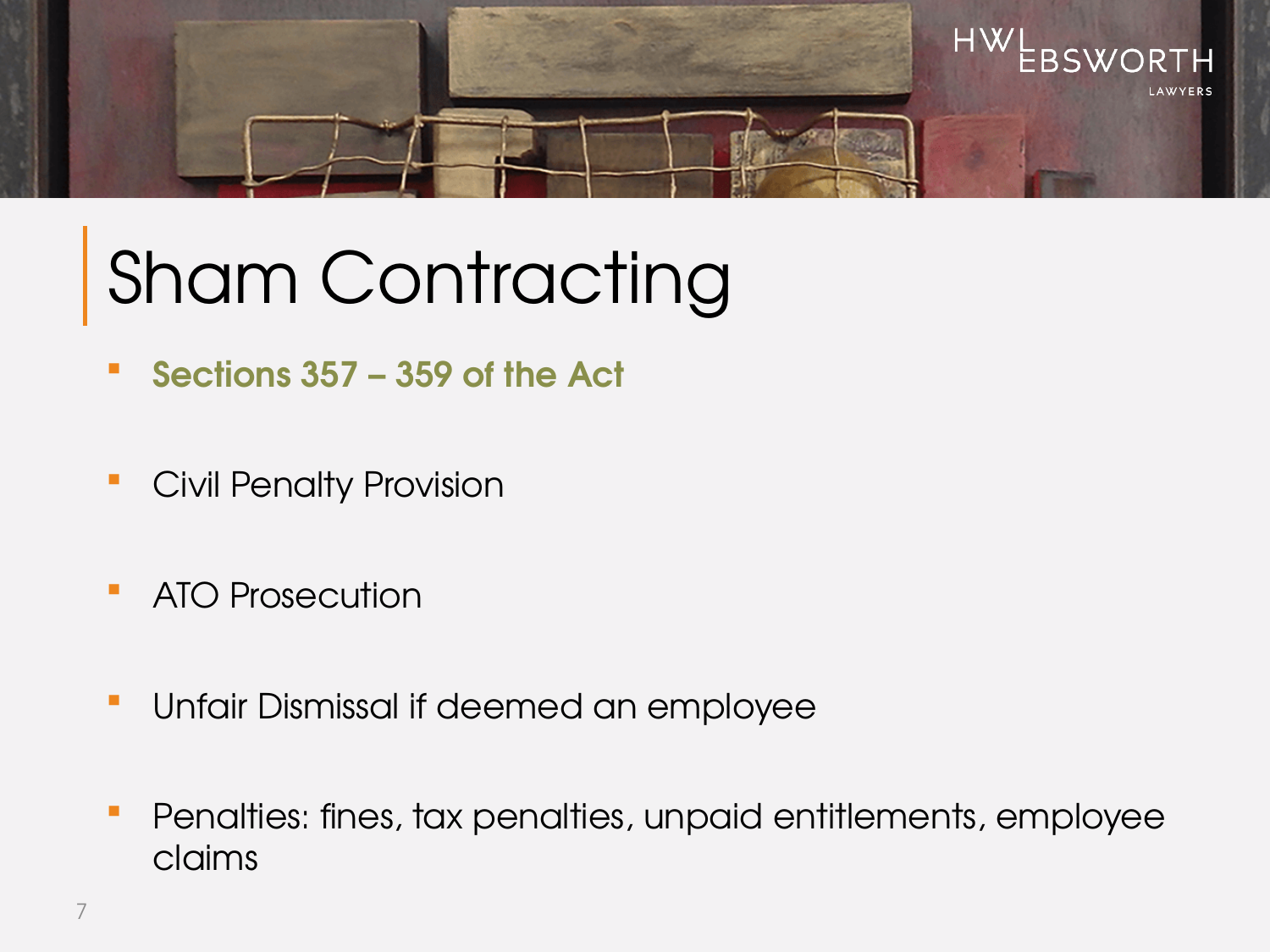

# Sham Contracting
Sections 357 – 359 of the Act

Civil Penalty Provision

ATO Prosecution

Unfair Dismissal if deemed an employee

Penalties: fines, tax penalties, unpaid entitlements, employee claims

7